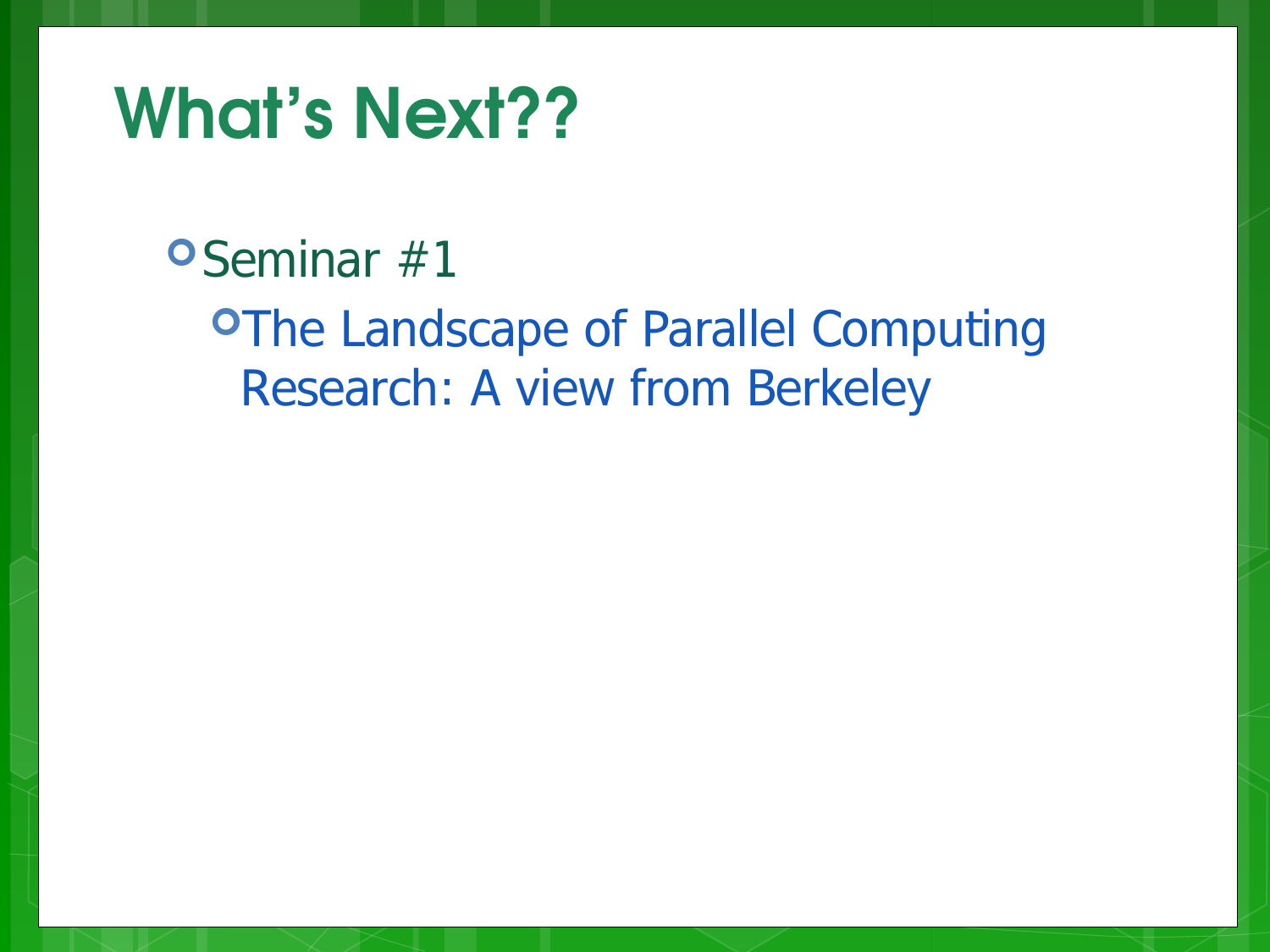

# What’s Next??
Seminar #1
The Landscape of Parallel Computing Research: A view from Berkeley